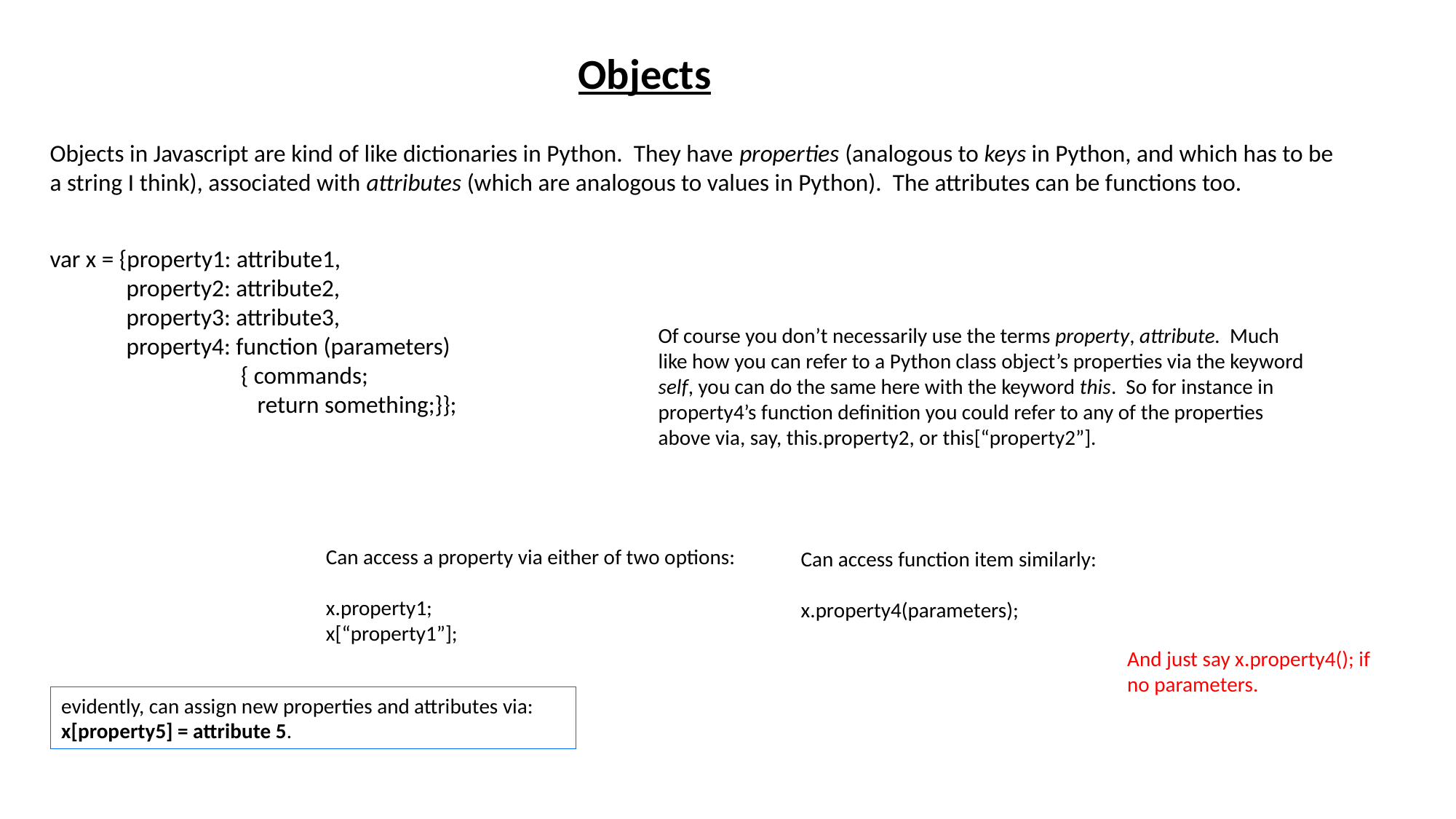

Objects
Objects in Javascript are kind of like dictionaries in Python.  They have properties (analogous to keys in Python, and which has to be a string I think), associated with attributes (which are analogous to values in Python).  The attributes can be functions too.
var x = {property1: attribute1,
              property2: attribute2,
              property3: attribute3,
              property4: function (parameters)
	               { commands;
	                  return something;}};
Of course you don’t necessarily use the terms property, attribute.  Much like how you can refer to a Python class object’s properties via the keyword self, you can do the same here with the keyword this.  So for instance in property4’s function definition you could refer to any of the properties above via, say, this.property2, or this[“property2”].
Can access a property via either of two options:

x.property1;
x[“property1”];
Can access function item similarly:

x.property4(parameters);
And just say x.property4(); if no parameters.
evidently, can assign new properties and attributes via: x[property5] = attribute 5.